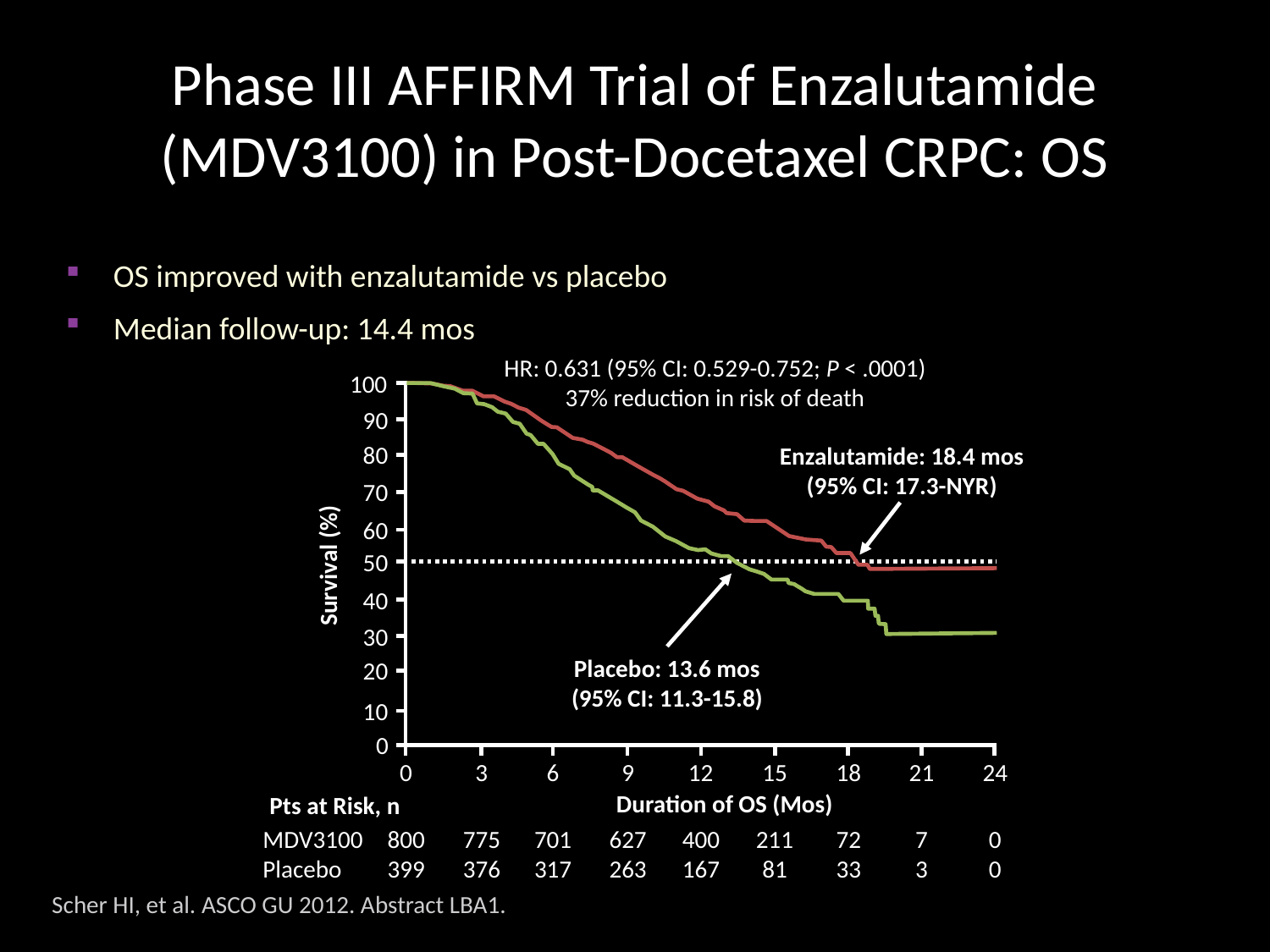

# Phase III AFFIRM Trial of Enzalutamide (MDV3100) in Post-Docetaxel CRPC: OS
OS improved with enzalutamide vs placebo
Median follow-up: 14.4 mos
HR: 0.631 (95% CI: 0.529-0.752; P < .0001)
37% reduction in risk of death
100

90
80
Enzalutamide: 18.4 mos
(95% CI: 17.3-NYR)
70
60
50
Survival (%)
40
30
Placebo: 13.6 mos
(95% CI: 11.3-15.8)
20
10
0
0
3
6
9
12
15
18
21
24
Duration of OS (Mos)
Pts at Risk, n
MDV3100
Placebo
800
399
775
376
701
317
627
263
400
167
211
81
72
33
7
3
0
0
Scher HI, et al. ASCO GU 2012. Abstract LBA1.